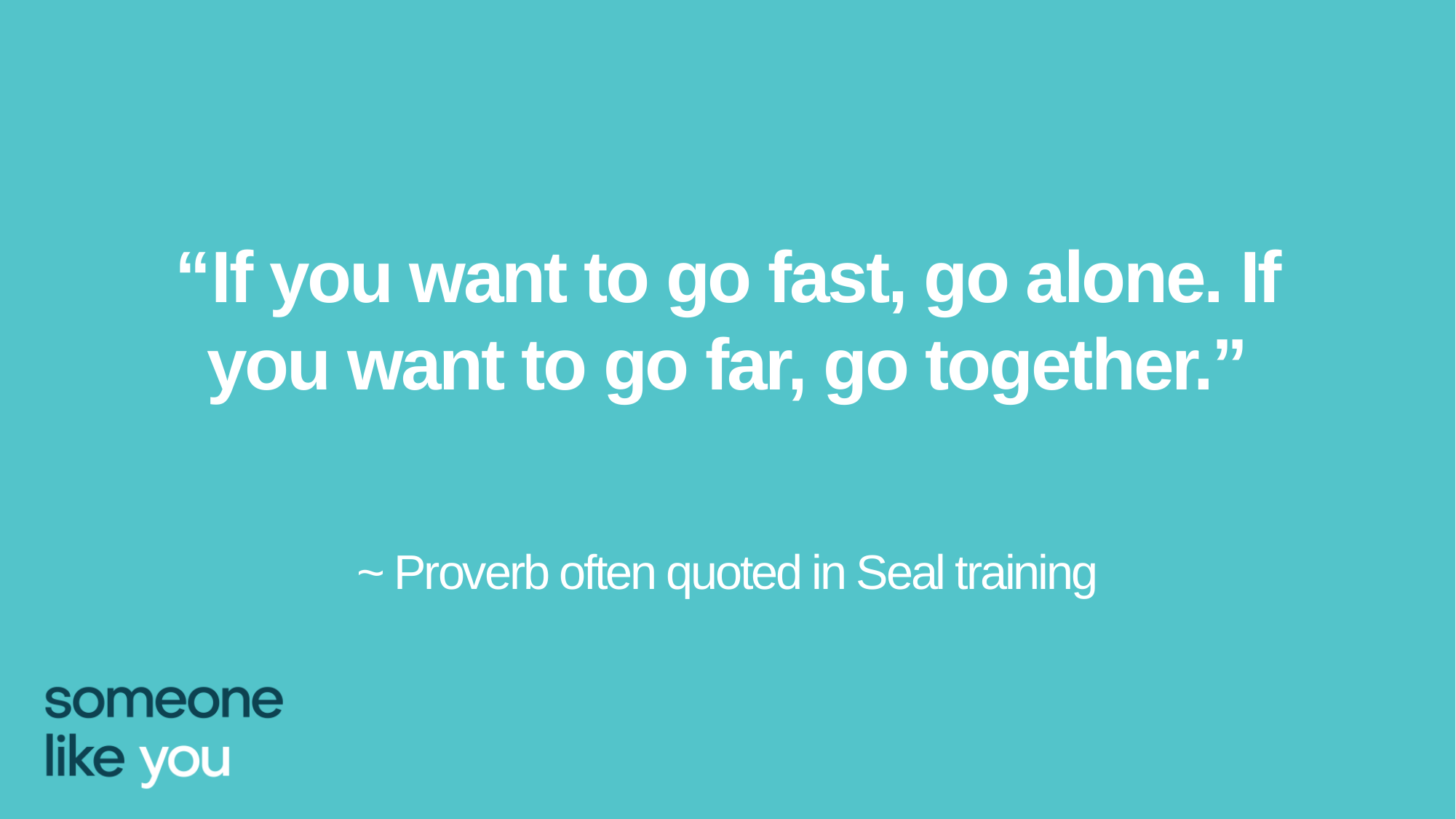

“If you want to go fast, go alone. If you want to go far, go together.”
~ Proverb often quoted in Seal training